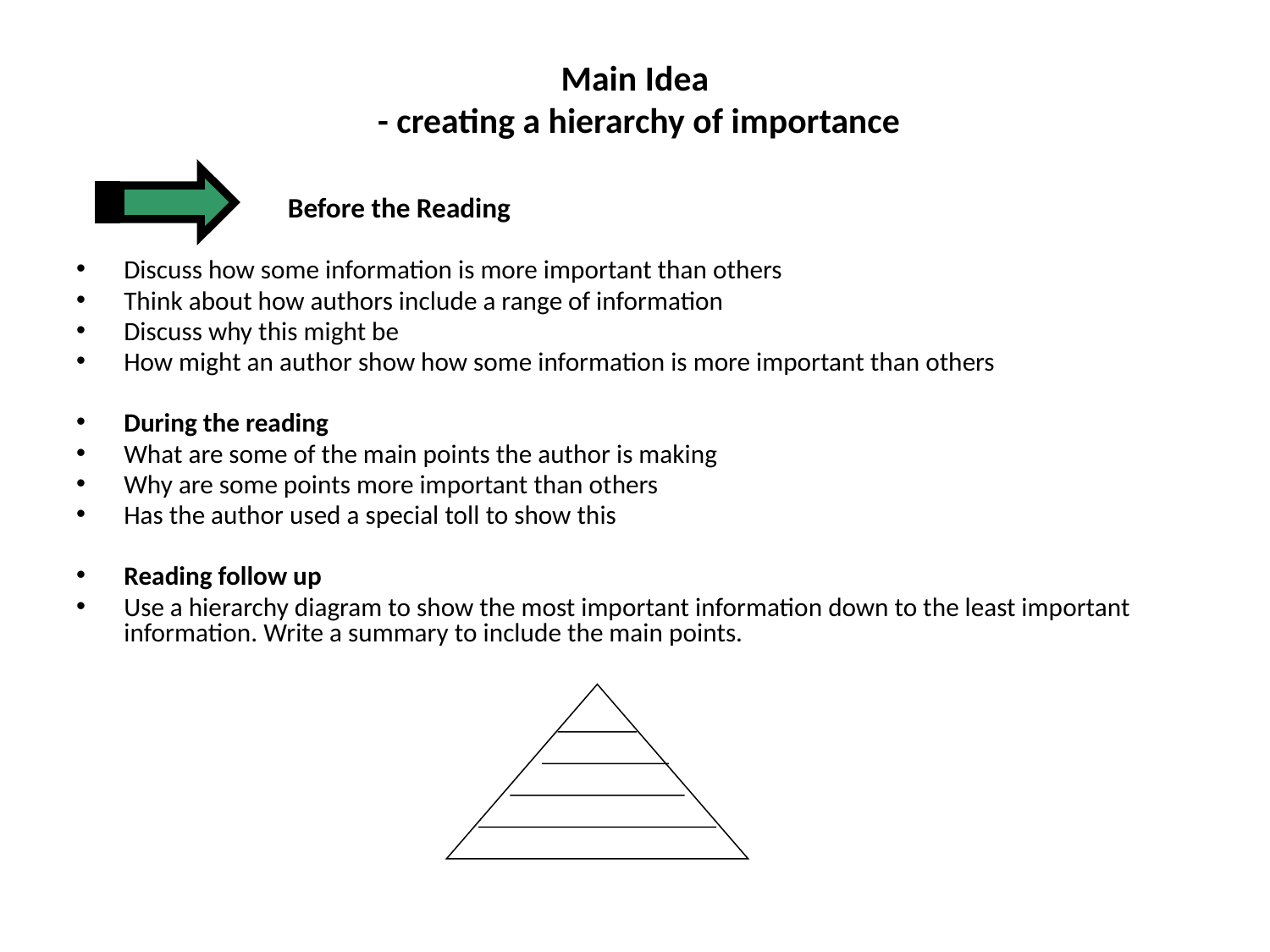

# Main Idea - creating a hierarchy of importance

                   Before the Reading

Discuss how some information is more important than others
Think about how authors include a range of information
Discuss why this might be
How might an author show how some information is more important than others

During the reading
What are some of the main points the author is making
Why are some points more important than others
Has the author used a special toll to show this

Reading follow up
Use a hierarchy diagram to show the most important information down to the least important information. Write a summary to include the main points.